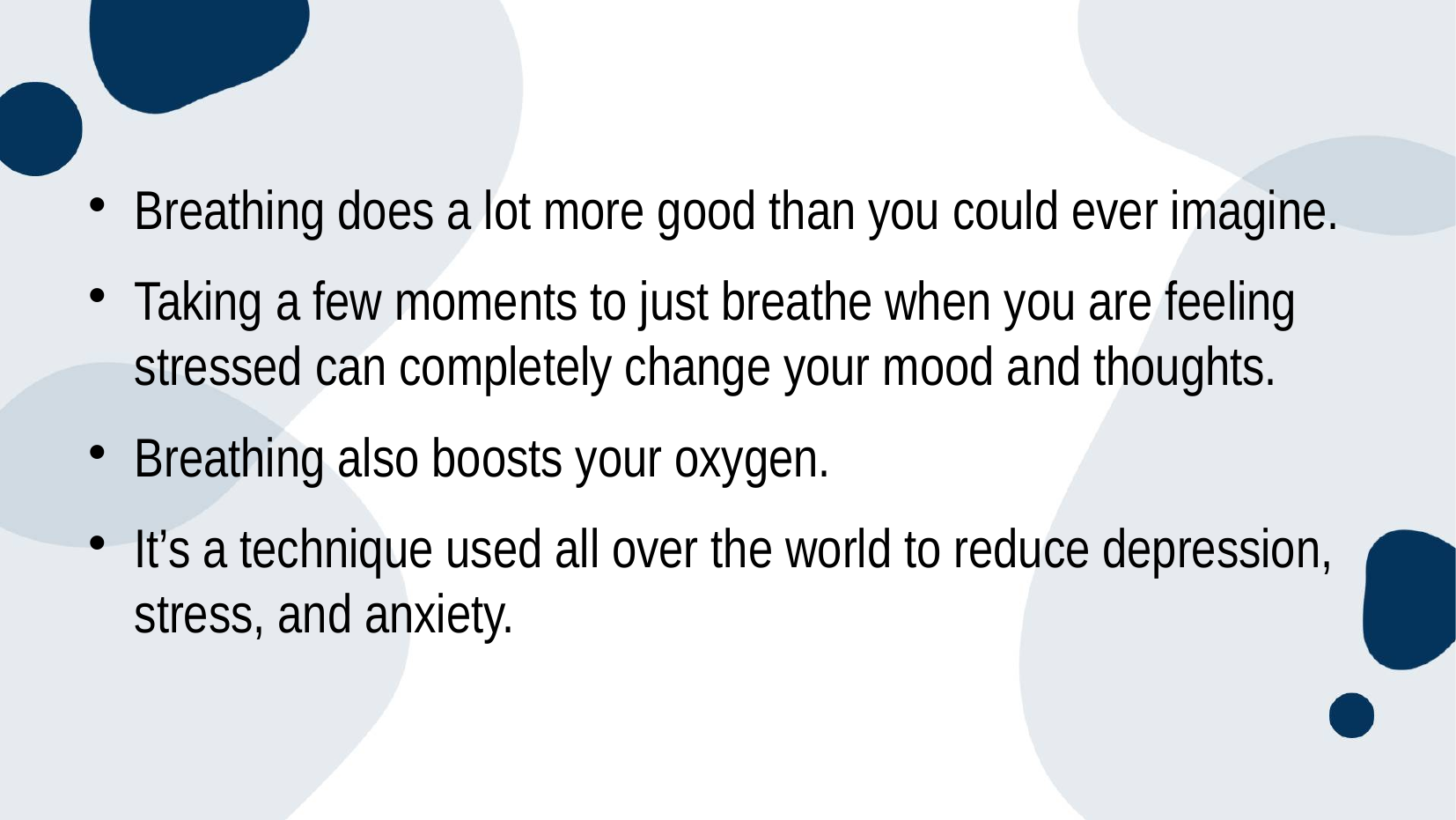

Breathing does a lot more good than you could ever imagine.
Taking a few moments to just breathe when you are feeling stressed can completely change your mood and thoughts.
Breathing also boosts your oxygen.
It’s a technique used all over the world to reduce depression, stress, and anxiety.